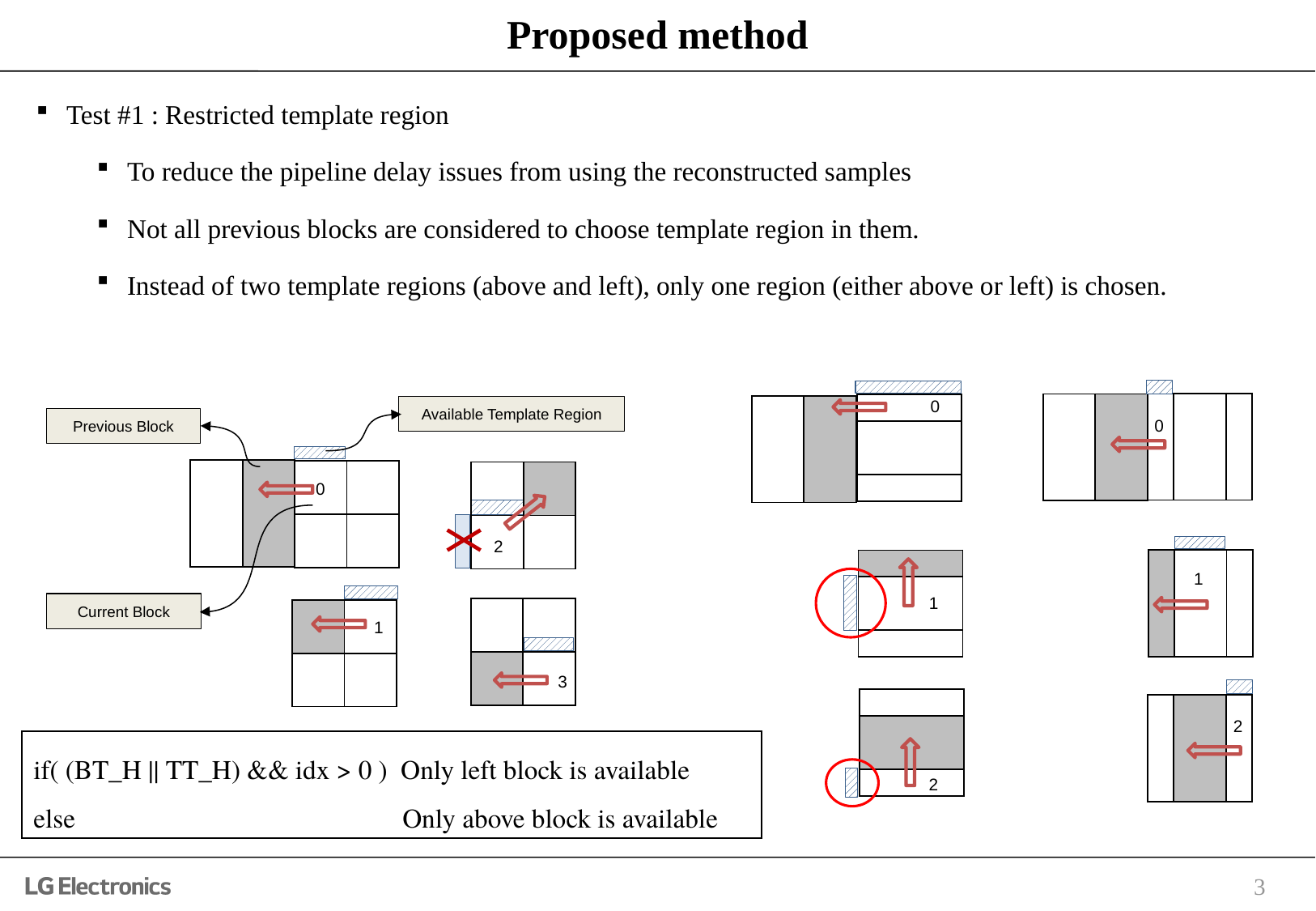

# Proposed method
Test #1 : Restricted template region
To reduce the pipeline delay issues from using the reconstructed samples
Not all previous blocks are considered to choose template region in them.
Instead of two template regions (above and left), only one region (either above or left) is chosen.

0
|  |  |  |  |
| --- | --- | --- | --- |
|  |  |  |  |
|  |  |  |  |
|  |  |  |  |
|  |  |  |  |
| --- | --- | --- | --- |
|  |  |  |  |
|  |  |  |  |
|  |  |  |  |
|  |  |  |  |
| --- | --- | --- | --- |
|  |  |  |  |
|  |  |  |  |
|  |  |  |  |
|  |  |  |  |
| --- | --- | --- | --- |
|  |  |  |  |
|  |  |  |  |
|  |  |  |  |
Available Template Region
Previous Block
0

|  |  |  |  |
| --- | --- | --- | --- |
|  |  |  |  |
|  |  |  |  |
|  |  |  |  |
|  |  |  |  |
| --- | --- | --- | --- |
|  |  |  |  |
|  |  |  |  |
|  |  |  |  |
|  |  |  |  |
| --- | --- | --- | --- |
|  |  |  |  |
|  |  |  |  |
|  |  |  |  |

0

2

|  |  |  |  |
| --- | --- | --- | --- |
|  |  |  |  |
|  |  |  |  |
|  |  |  |  |
|  |  |  |  |
| --- | --- | --- | --- |
|  |  |  |  |
|  |  |  |  |
|  |  |  |  |

1

1
Current Block

|  |  |  |  |
| --- | --- | --- | --- |
|  |  |  |  |
|  |  |  |  |
|  |  |  |  |
|  |  |  |  |
| --- | --- | --- | --- |
|  |  |  |  |
|  |  |  |  |
|  |  |  |  |
1

3

|  |  |  |  |
| --- | --- | --- | --- |
|  |  |  |  |
|  |  |  |  |
|  |  |  |  |
|  |  |  |  |
| --- | --- | --- | --- |
|  |  |  |  |
|  |  |  |  |
|  |  |  |  |
2

if( (BT_H || TT_H) && idx > 0 )  Only left block is available
else                                                 Only above block is available

2

3